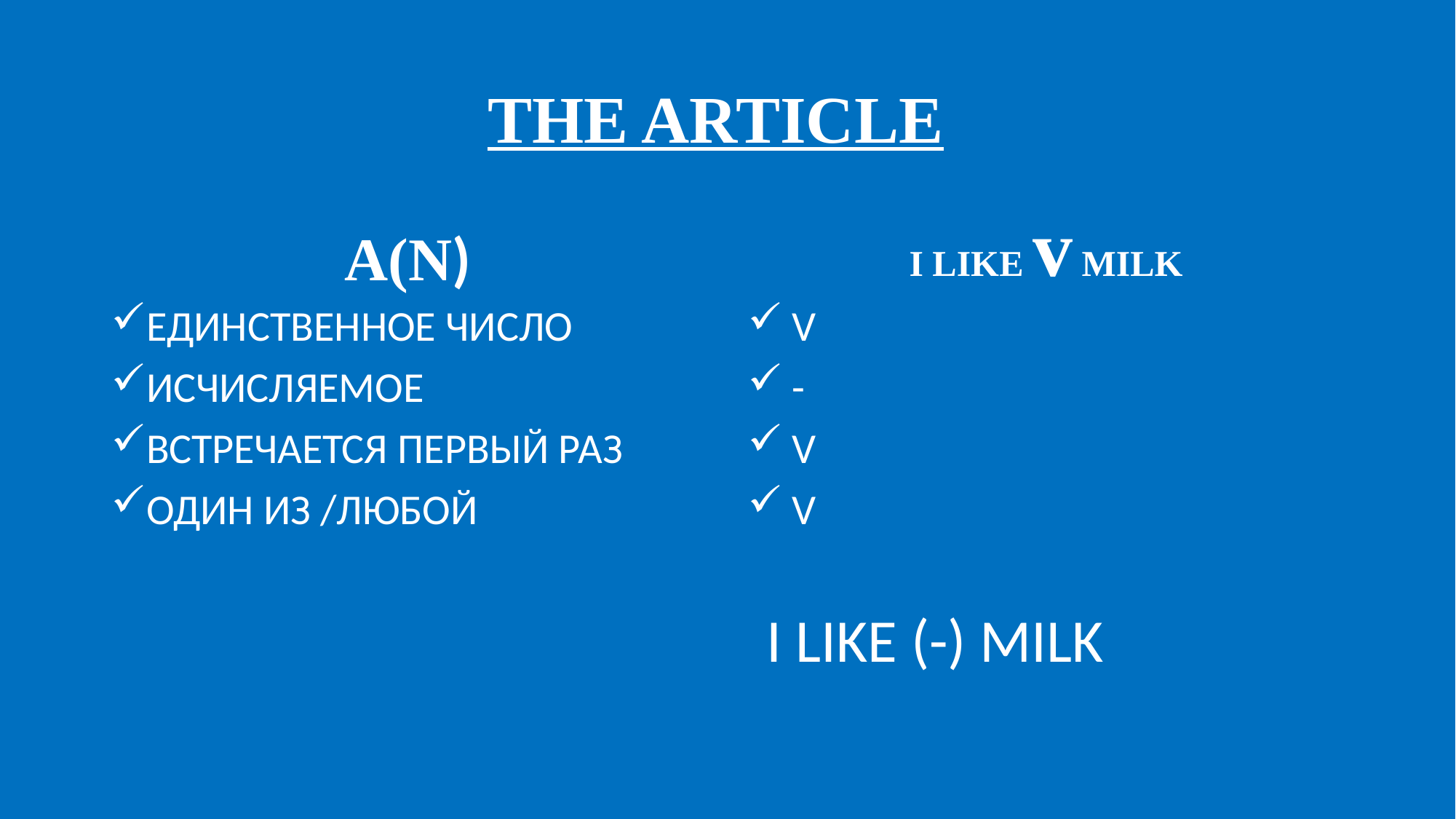

# THE ARTICLE
A(N)
I LIKE v MILK
ЕДИНСТВЕННОЕ ЧИСЛО
ИСЧИСЛЯЕМОЕ
ВСТРЕЧАЕТСЯ ПЕРВЫЙ РАЗ
ОДИН ИЗ /ЛЮБОЙ
 V
 -
 V
 V

  I LIKE (-) MILK